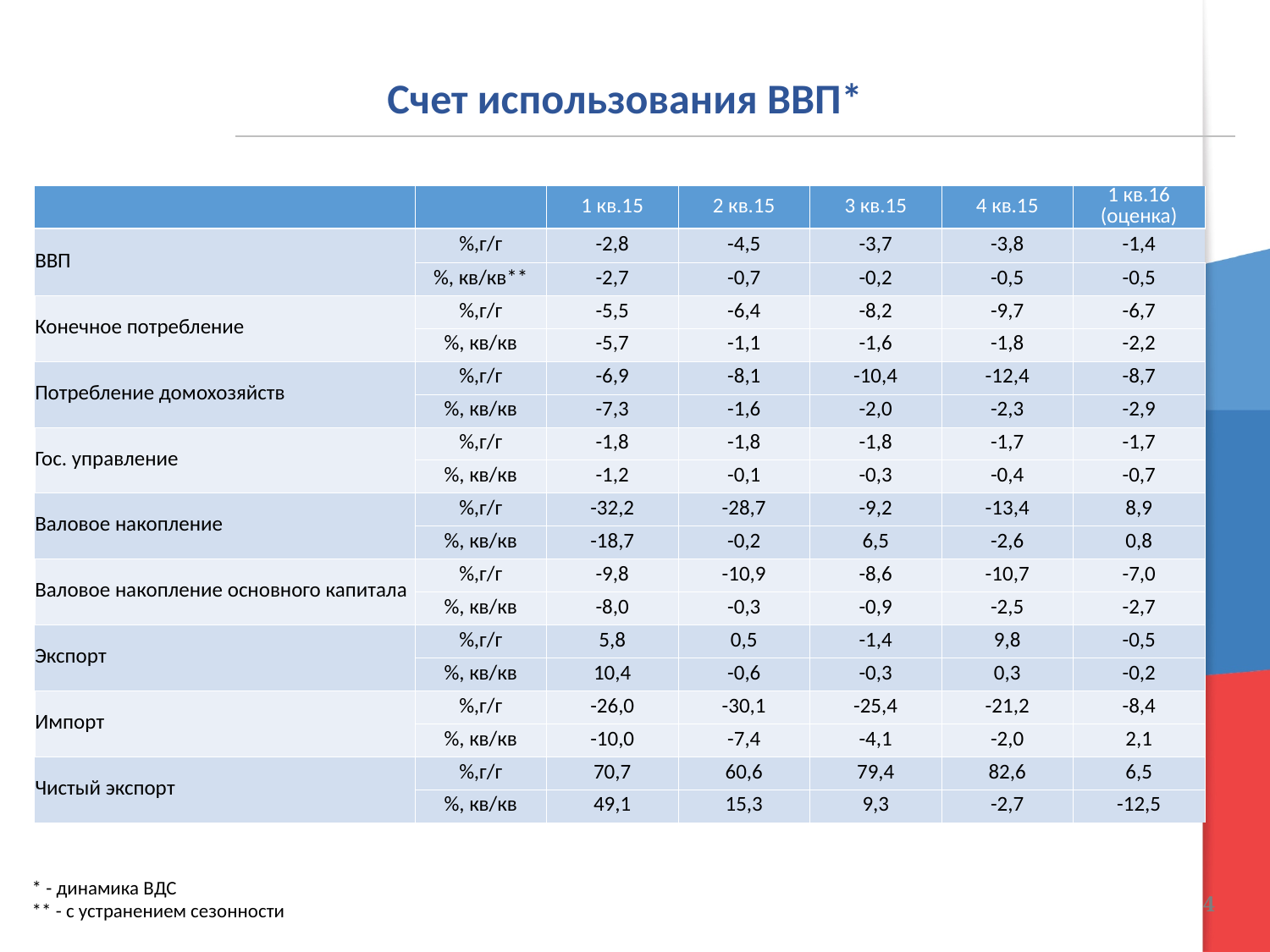

Счет использования ВВП*
|  |  | 1 кв.15 | 2 кв.15 | 3 кв.15 | 4 кв.15 | 1 кв.16 (оценка) |
| --- | --- | --- | --- | --- | --- | --- |
| ВВП | %,г/г | -2,8 | -4,5 | -3,7 | -3,8 | -1,4 |
|  | %, кв/кв\*\* | -2,7 | -0,7 | -0,2 | -0,5 | -0,5 |
| Конечное потребление | %,г/г | -5,5 | -6,4 | -8,2 | -9,7 | -6,7 |
|  | %, кв/кв | -5,7 | -1,1 | -1,6 | -1,8 | -2,2 |
| Потребление домохозяйств | %,г/г | -6,9 | -8,1 | -10,4 | -12,4 | -8,7 |
|  | %, кв/кв | -7,3 | -1,6 | -2,0 | -2,3 | -2,9 |
| Гос. управление | %,г/г | -1,8 | -1,8 | -1,8 | -1,7 | -1,7 |
|  | %, кв/кв | -1,2 | -0,1 | -0,3 | -0,4 | -0,7 |
| Валовое накопление | %,г/г | -32,2 | -28,7 | -9,2 | -13,4 | 8,9 |
|  | %, кв/кв | -18,7 | -0,2 | 6,5 | -2,6 | 0,8 |
| Валовое накопление основного капитала | %,г/г | -9,8 | -10,9 | -8,6 | -10,7 | -7,0 |
|  | %, кв/кв | -8,0 | -0,3 | -0,9 | -2,5 | -2,7 |
| Экспорт | %,г/г | 5,8 | 0,5 | -1,4 | 9,8 | -0,5 |
|  | %, кв/кв | 10,4 | -0,6 | -0,3 | 0,3 | -0,2 |
| Импорт | %,г/г | -26,0 | -30,1 | -25,4 | -21,2 | -8,4 |
|  | %, кв/кв | -10,0 | -7,4 | -4,1 | -2,0 | 2,1 |
| Чистый экспорт | %,г/г | 70,7 | 60,6 | 79,4 | 82,6 | 6,5 |
|  | %, кв/кв | 49,1 | 15,3 | 9,3 | -2,7 | -12,5 |
* - динамика ВДС
** - с устранением сезонности